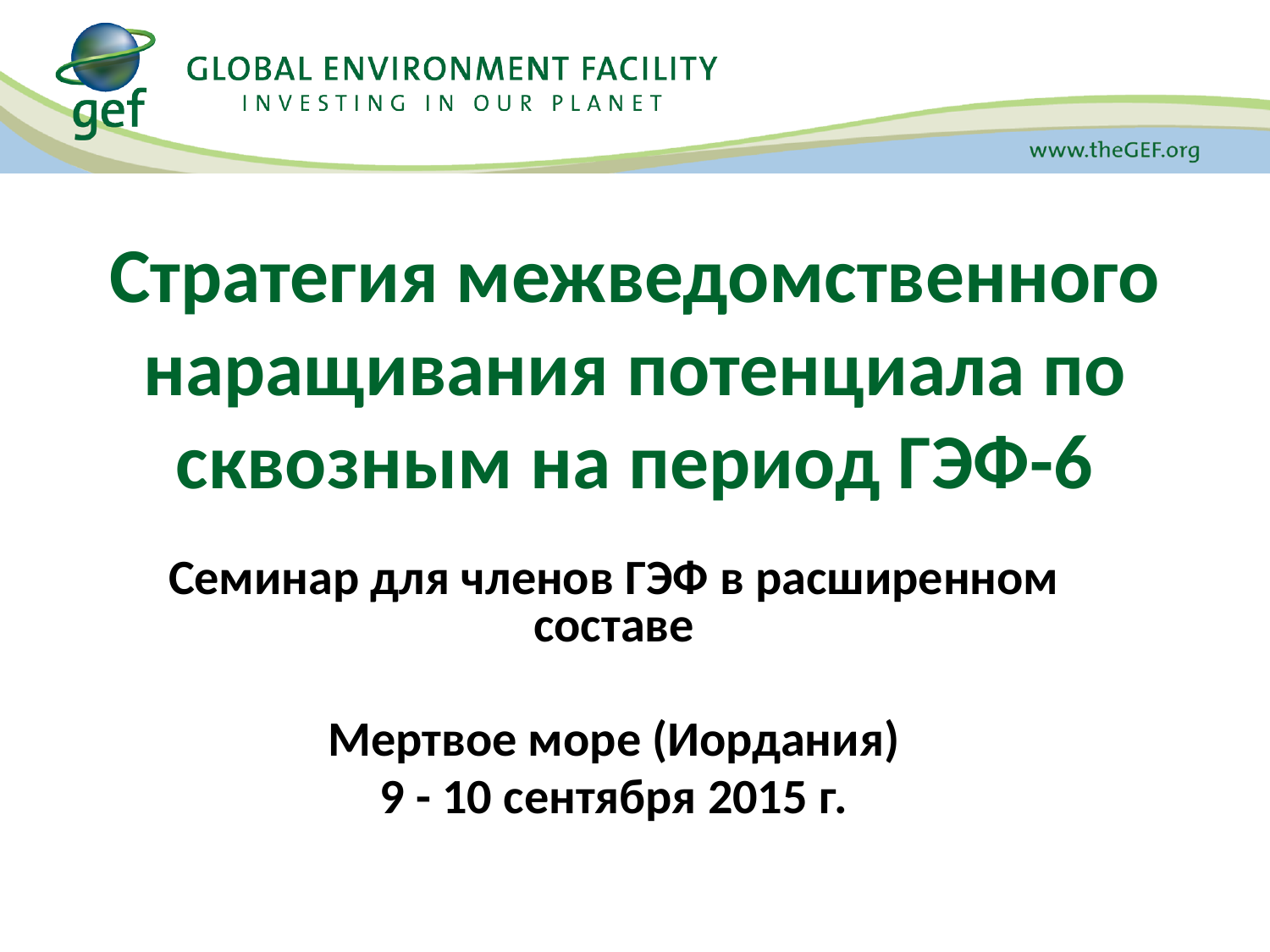

# Стратегия межведомственного наращивания потенциала по сквозным на период ГЭФ-6
Семинар для членов ГЭФ в расширенном составе

Мертвое море (Иордания)
9 - 10 сентября 2015 г.